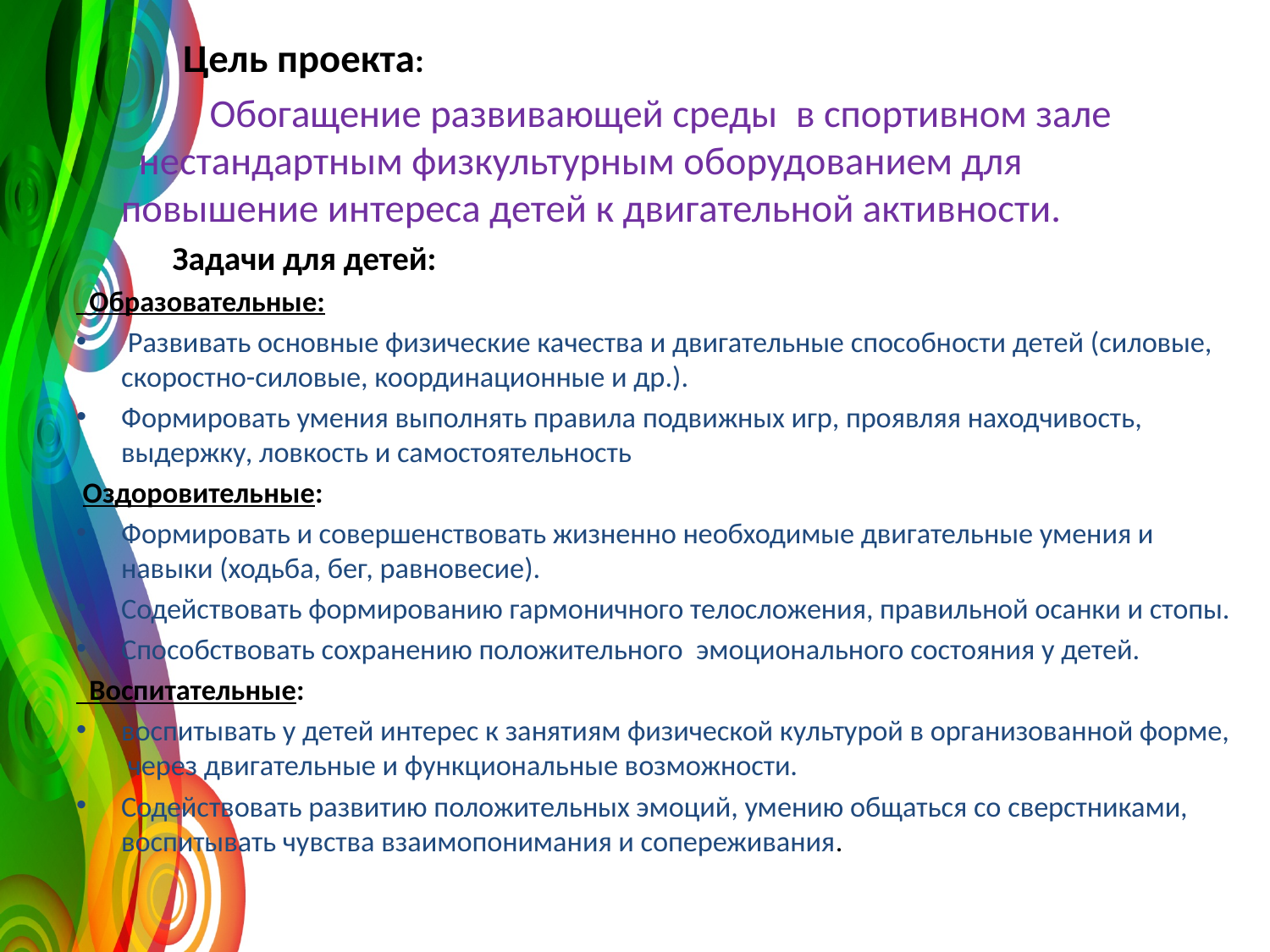

Цель проекта:
                  Обогащение развивающей среды  в спортивном зале       	  нестандартным физкультурным оборудованием для 		  повышение интереса детей к двигательной активности.
             Задачи для детей:
  Образовательные:
 Развивать основные физические качества и двигательные способности детей (силовые, скоростно-силовые, координационные и др.).
Формировать умения выполнять правила подвижных игр, проявляя находчивость, выдержку, ловкость и самостоятельность
 Оздоровительные:
Формировать и совершенствовать жизненно необходимые двигательные умения и навыки (ходьба, бег, равновесие).
Содействовать формированию гармоничного телосложения, правильной осанки и стопы.
Способствовать сохранению положительного  эмоционального состояния у детей.
  Воспитательные:
воспитывать у детей интерес к занятиям физической культурой в организованной форме,  через двигательные и функциональные возможности.
Содействовать развитию положительных эмоций, умению общаться со сверстниками, воспитывать чувства взаимопонимания и сопереживания.